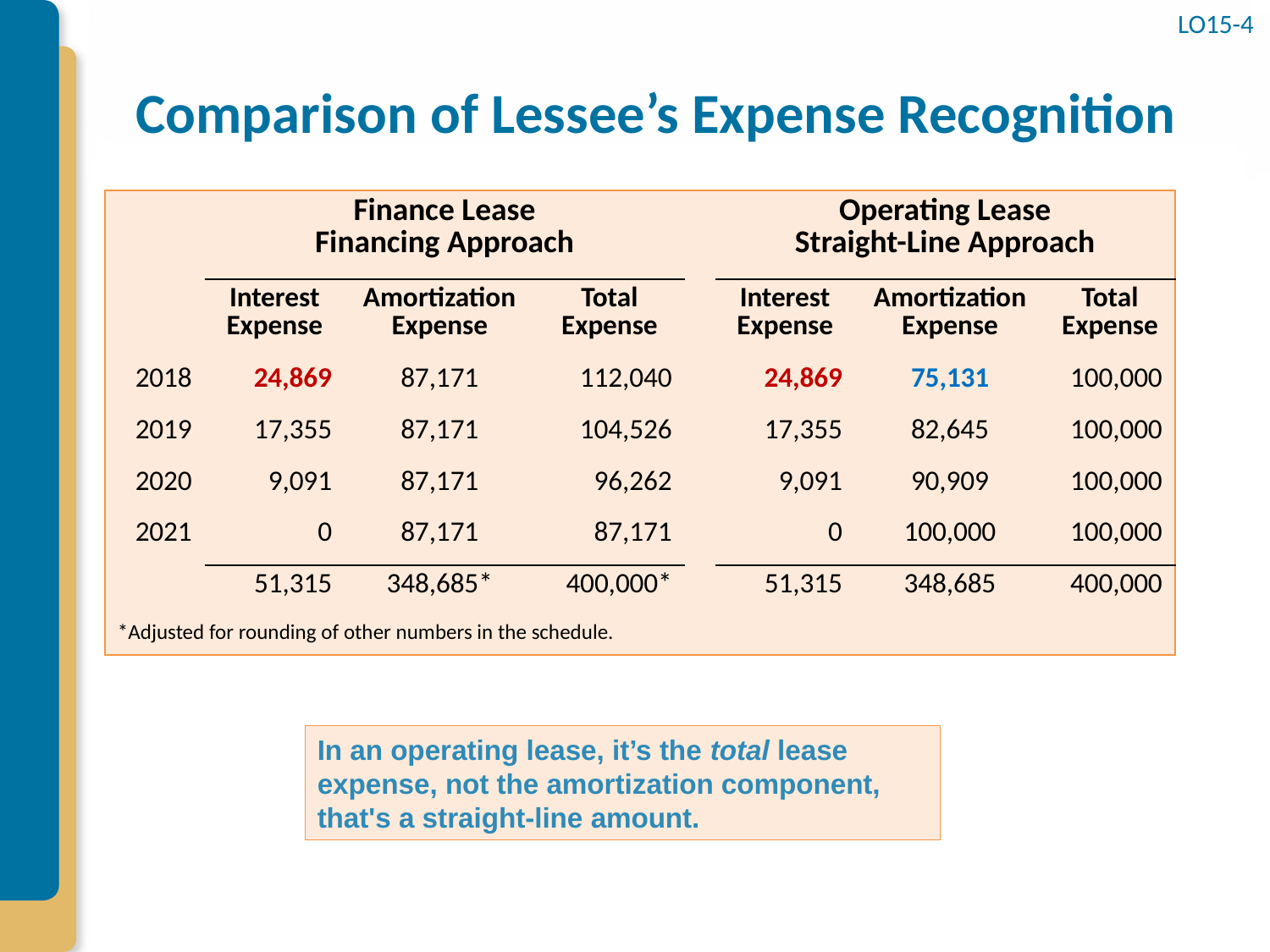

LO15-4
# Comparison of Lessee’s Expense Recognition

|  | Finance Lease Financing Approach |  |  |  | Operating Lease Straight-Line Approach |  |  |
| --- | --- | --- | --- | --- | --- | --- | --- |
|  | Interest Expense | Amortization Expense | Total Expense |  | Interest Expense | Amortization Expense | Total Expense |
| 2018 | 24,869 | 87,171 | 112,040 |  | 24,869 | 75,131 | 100,000 |
| 2019 | 17,355 | 87,171 | 104,526 |  | 17,355 | 82,645 | 100,000 |
| 2020 | 9,091 | 87,171 | 96,262 |  | 9,091 | 90,909 | 100,000 |
| 2021 | 0 | 87,171 | 87,171 |  | 0 | 100,000 | 100,000 |
|  | 51,315 | 348,685\* | 400,000\* |  | 51,315 | 348,685 | 400,000 |
| \*Adjusted for rounding of other numbers in the schedule. |  |  |  |  |  |  |  |
In an operating lease, it’s the total lease expense, not the amortization component, that's a straight-line amount.